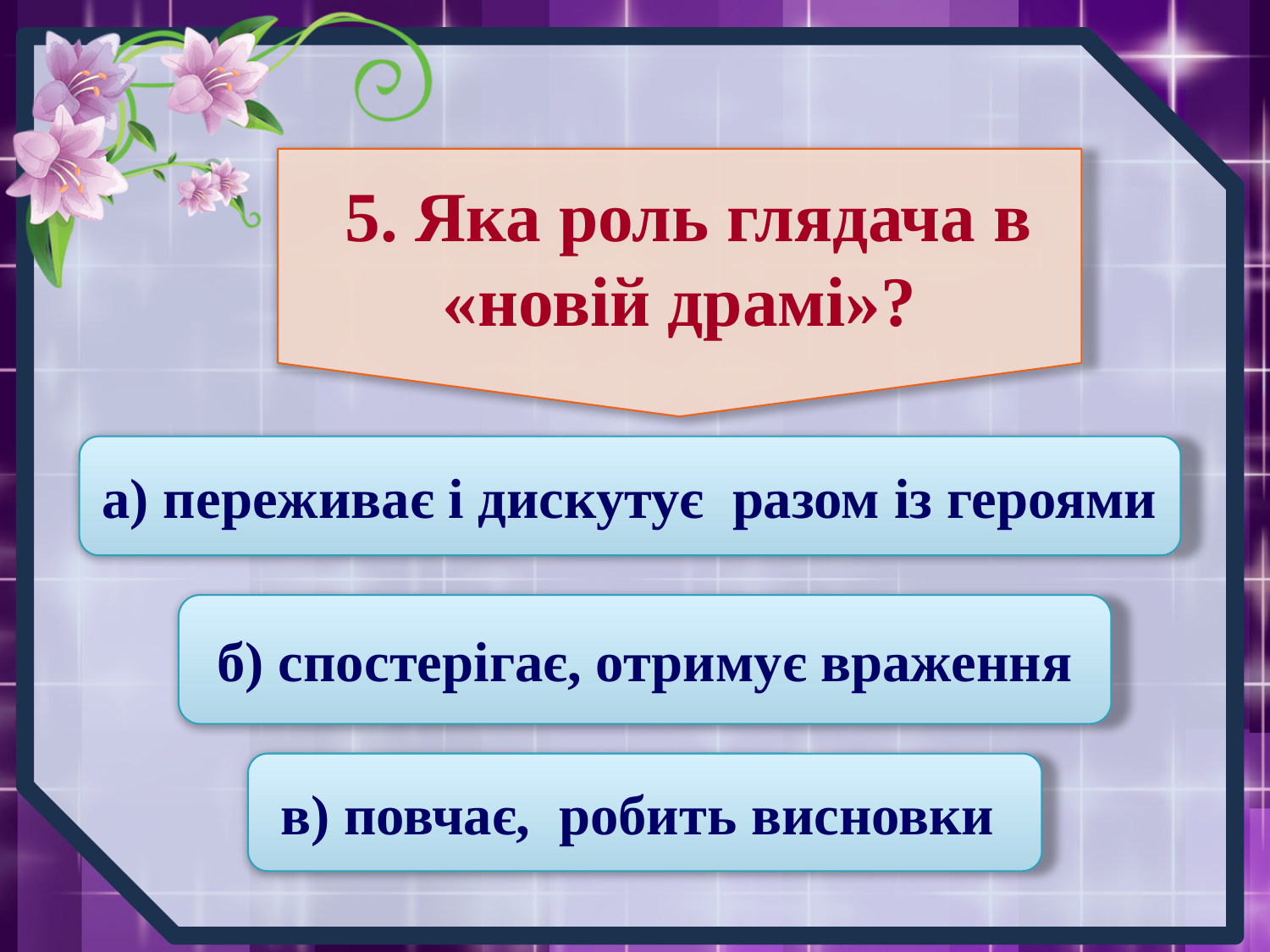

5. Яка роль глядача в «новій драмі»?

а) переживає і дискутує  разом із героями
б) спостерігає, отримує враження
в) повчає,  робить висновки